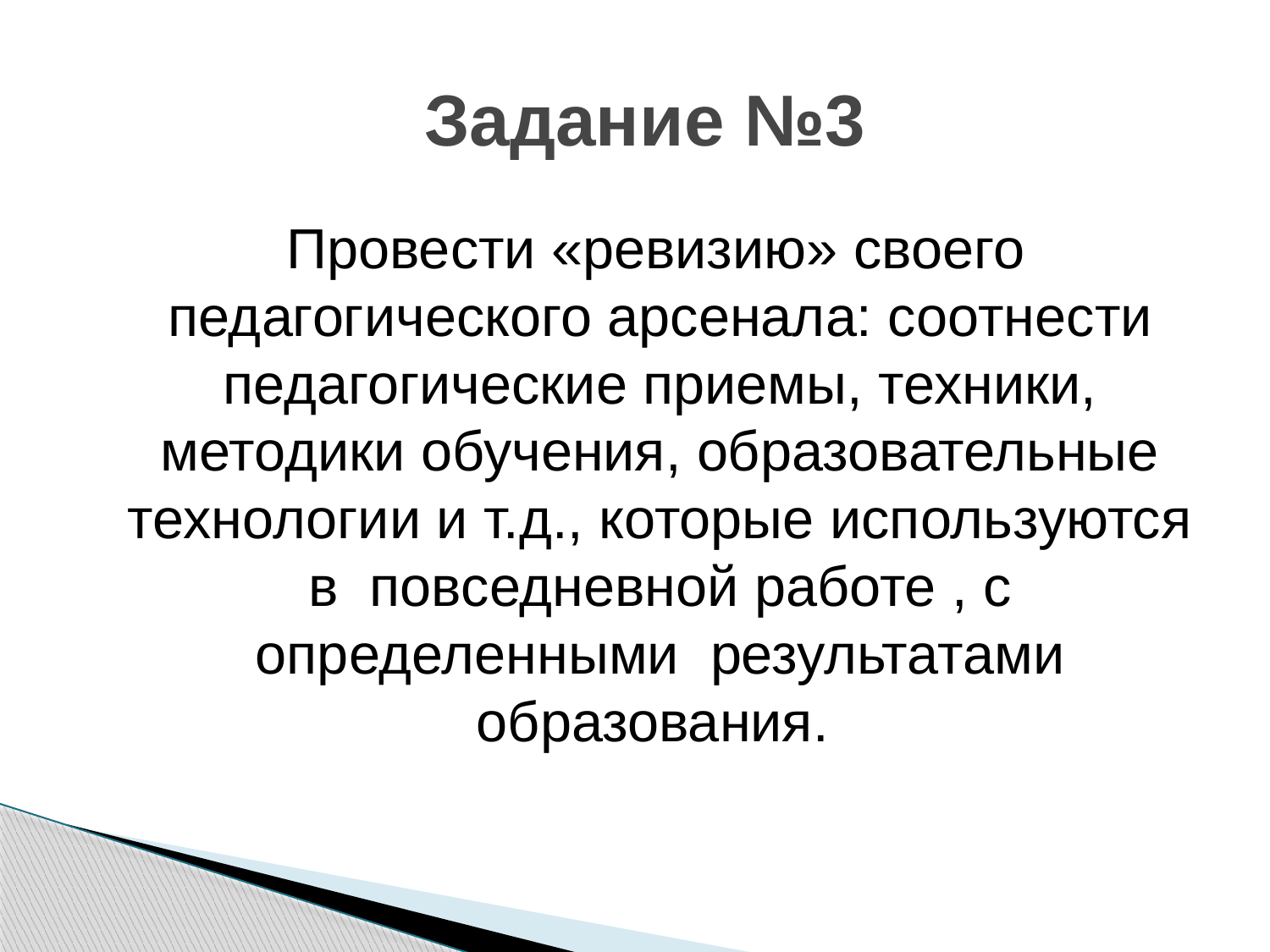

# Задание №3
  Провести «ревизию» своего педагогического арсенала: соотнести педагогические приемы, техники, методики обучения, образовательные технологии и т.д., которые используются в  повседневной работе , с определенными  результатами образования.